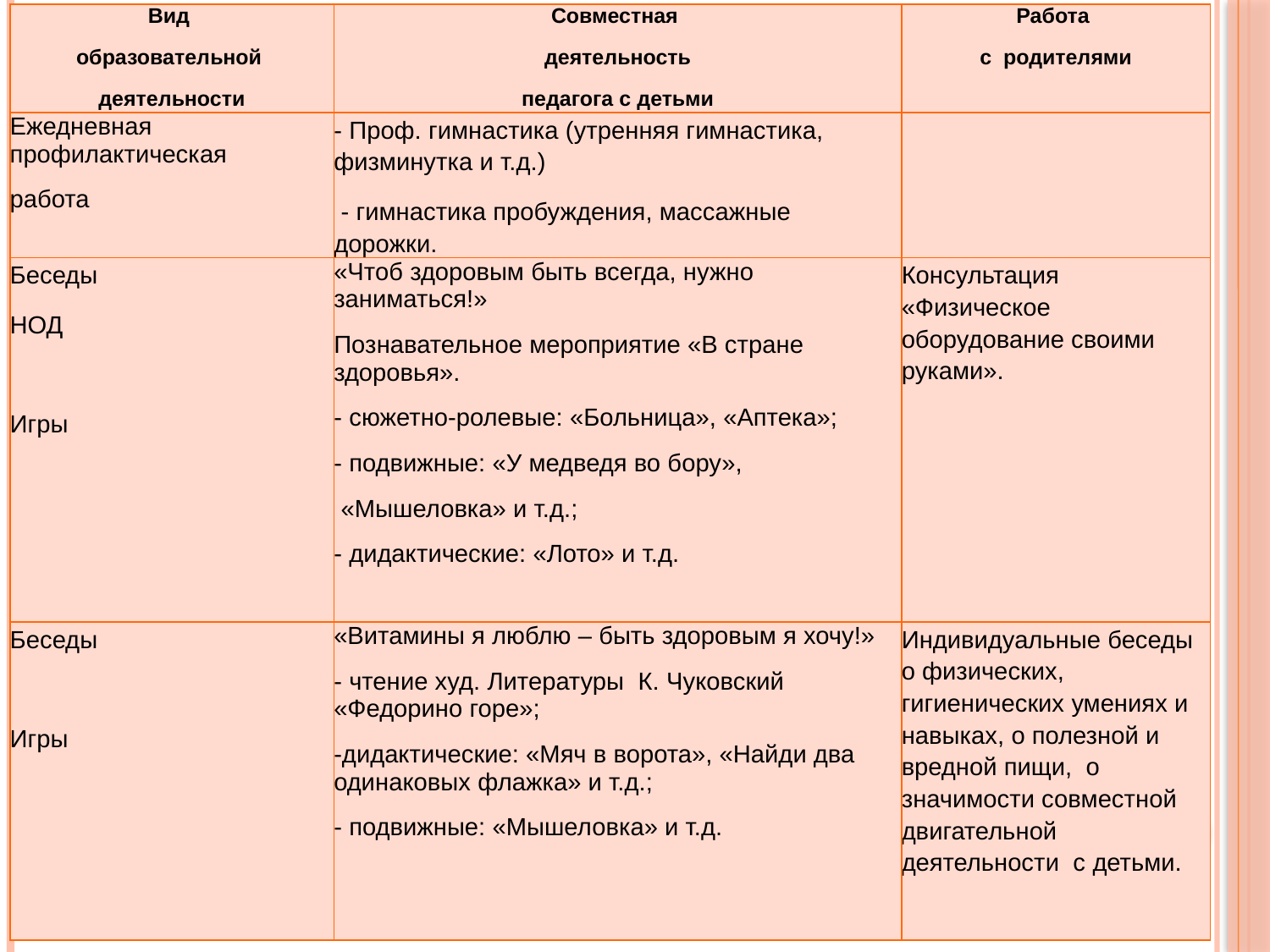

| Вид образовательной деятельности | Совместная деятельность педагога с детьми | Работа с родителями |
| --- | --- | --- |
| Ежедневная профилактическая работа | - Проф. гимнастика (утренняя гимнастика, физминутка и т.д.)  - гимнастика пробуждения, массажные дорожки. |  |
| Беседы НОД   Игры | «Чтоб здоровым быть всегда, нужно заниматься!» Познавательное мероприятие «В стране здоровья». - сюжетно-ролевые: «Больница», «Аптека»; - подвижные: «У медведя во бору»,  «Мышеловка» и т.д.; - дидактические: «Лото» и т.д. | Консультация «Физическое оборудование своими руками». |
| Беседы   Игры | «Витамины я люблю – быть здоровым я хочу!» - чтение худ. Литературы  К. Чуковский «Федорино горе»; -дидактические: «Мяч в ворота», «Найди два одинаковых флажка» и т.д.; - подвижные: «Мышеловка» и т.д. | Индивидуальные беседы о физических, гигиенических умениях и навыках, о полезной и вредной пищи,  о значимости совместной двигательной деятельности  с детьми. |